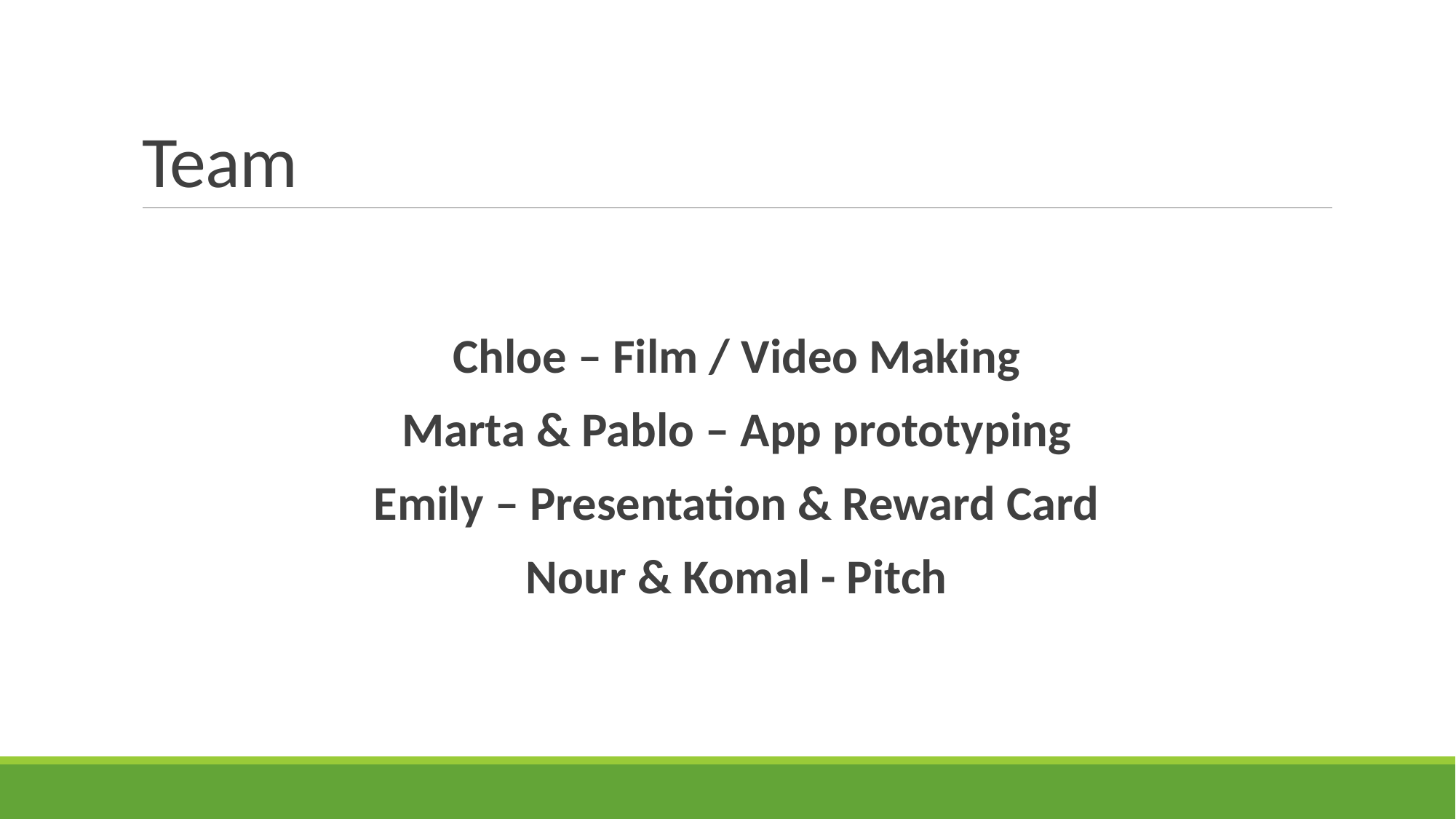

# Team
Chloe – Film / Video Making
Marta & Pablo – App prototyping
Emily – Presentation & Reward Card
Nour & Komal - Pitch